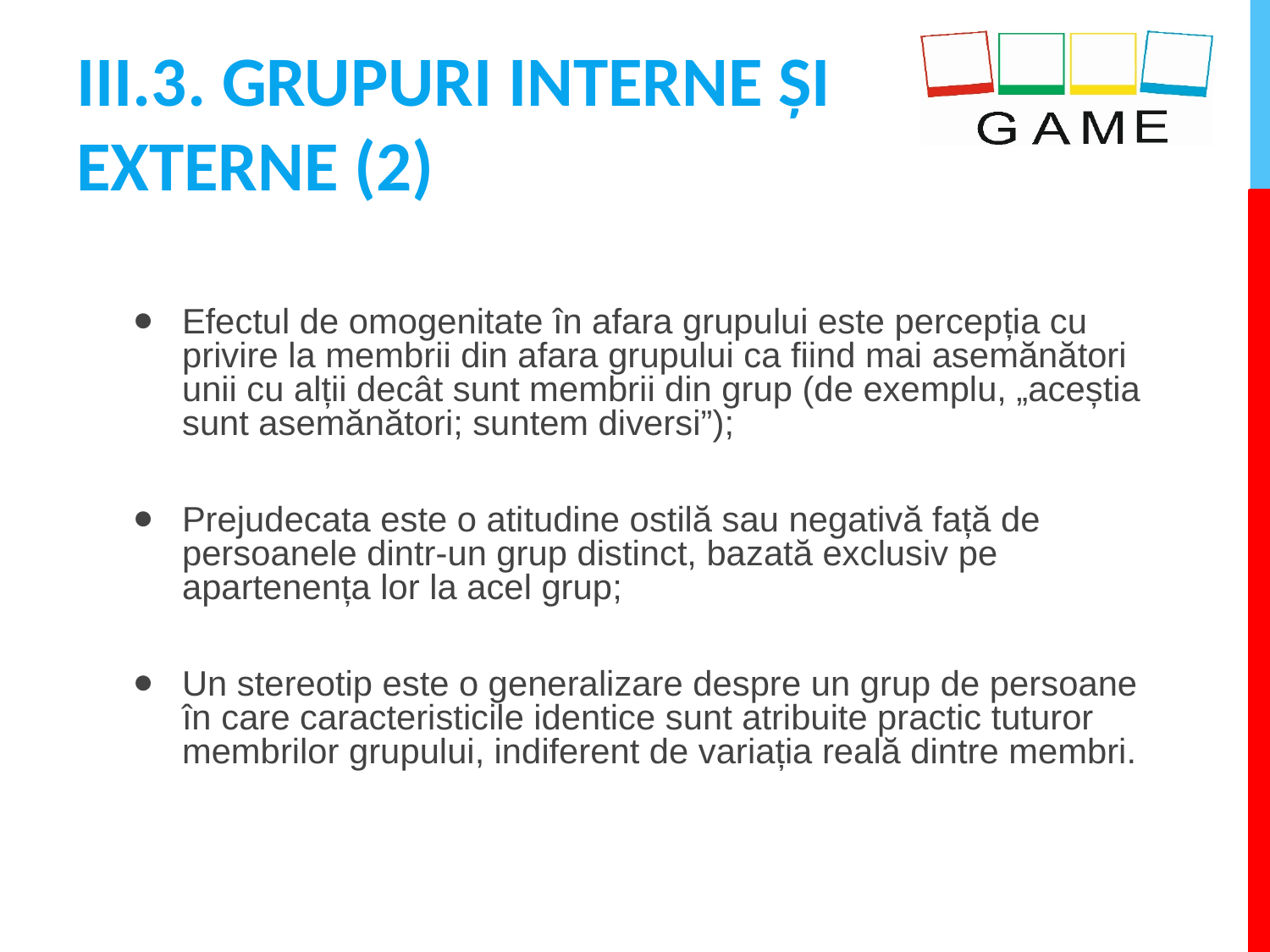

# III.3. GRUPURI INTERNE ȘI EXTERNE (2)

Efectul de omogenitate în afara grupului este percepția cu privire la membrii din afara grupului ca fiind mai asemănători unii cu alții decât sunt membrii din grup (de exemplu, „aceștia sunt asemănători; suntem diversi”);

Prejudecata este o atitudine ostilă sau negativă față de persoanele dintr-un grup distinct, bazată exclusiv pe apartenența lor la acel grup;

Un stereotip este o generalizare despre un grup de persoane în care caracteristicile identice sunt atribuite practic tuturor membrilor grupului, indiferent de variația reală dintre membri.